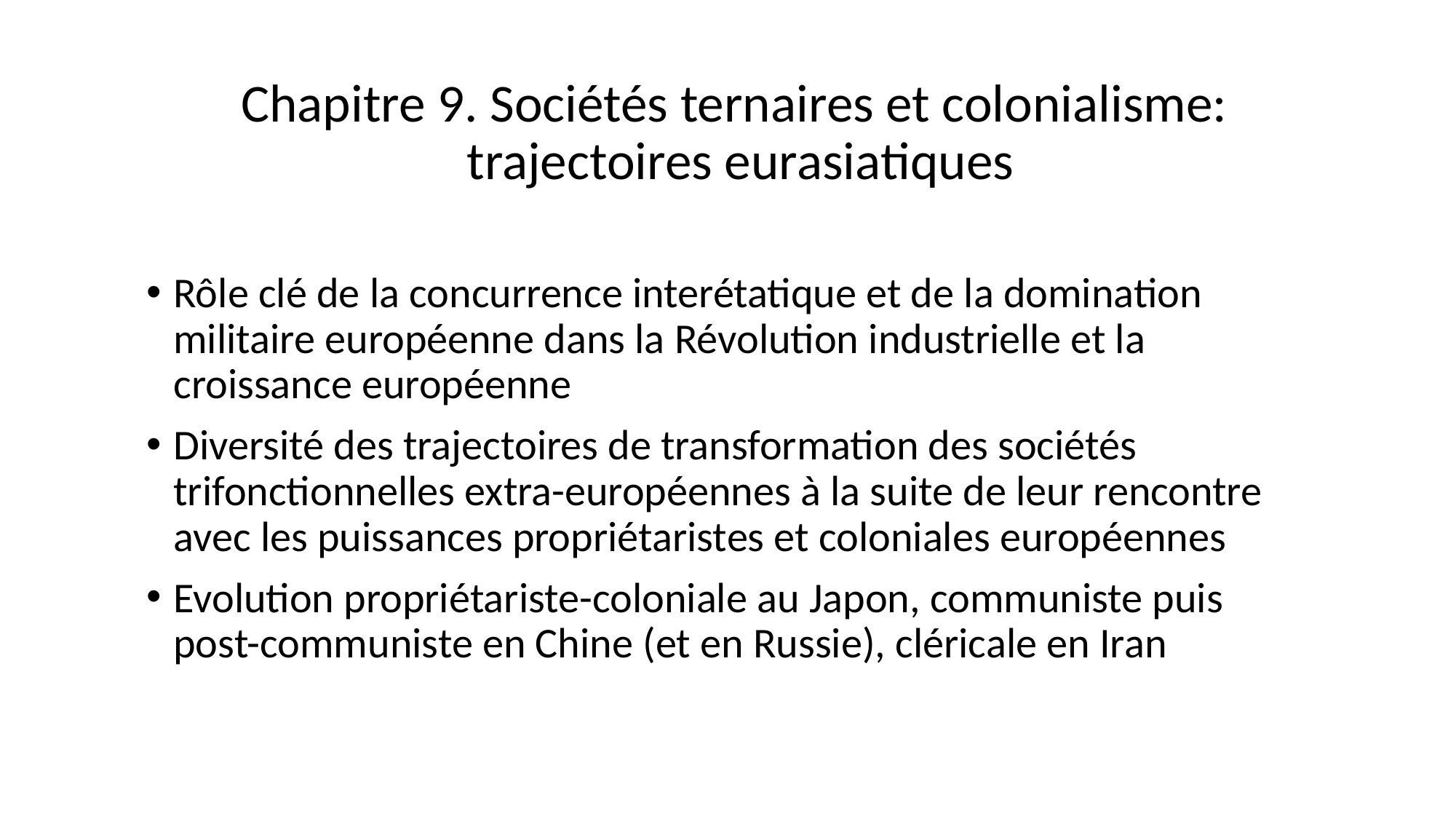

# Chapitre 9. Sociétés ternaires et colonialisme: trajectoires eurasiatiques
Rôle clé de la concurrence interétatique et de la domination militaire européenne dans la Révolution industrielle et la croissance européenne
Diversité des trajectoires de transformation des sociétés trifonctionnelles extra-européennes à la suite de leur rencontre avec les puissances propriétaristes et coloniales européennes
Evolution propriétariste-coloniale au Japon, communiste puis post-communiste en Chine (et en Russie), cléricale en Iran